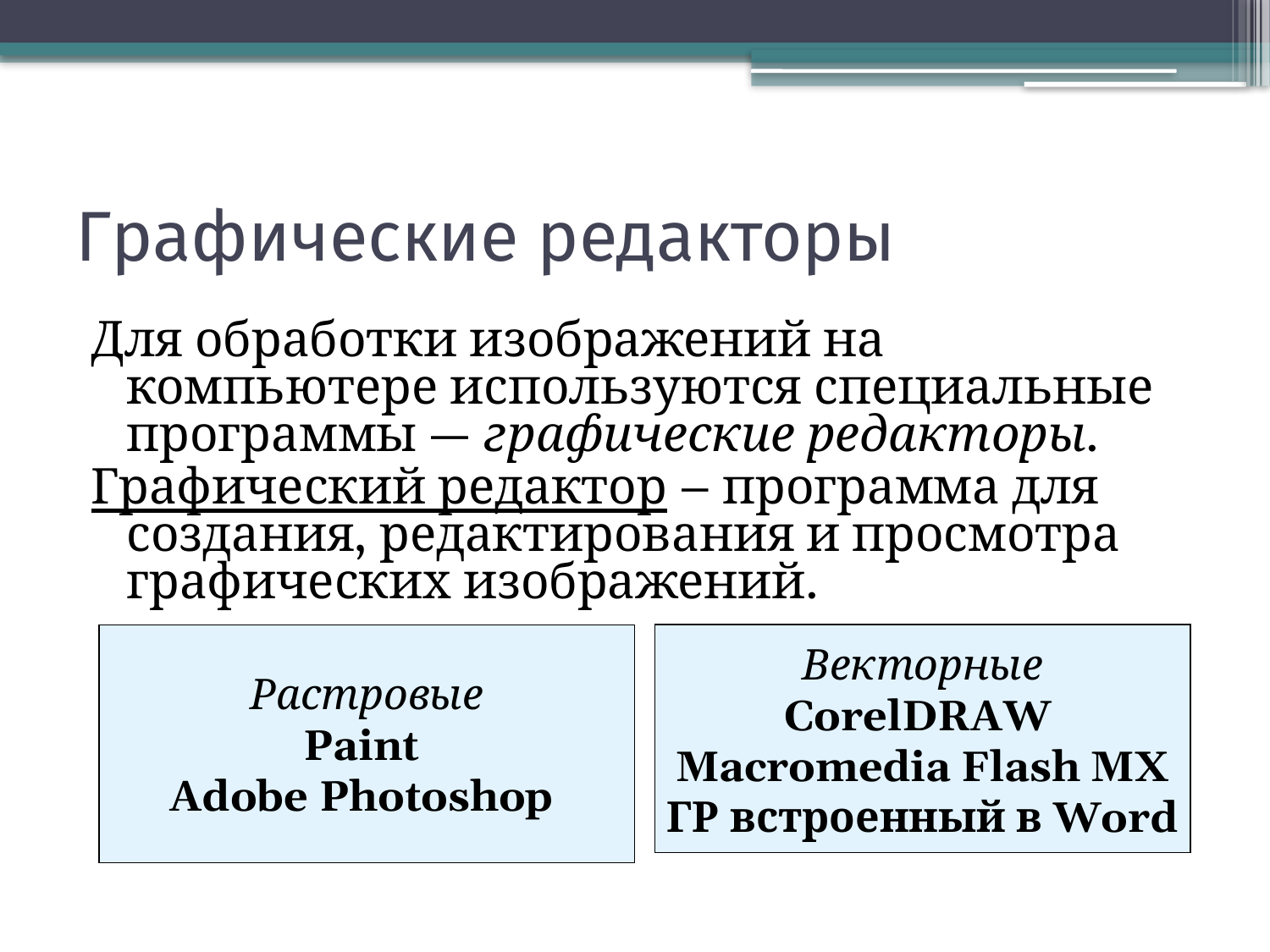

# Графические редакторы
Для обработки изображений на компьютере используют­ся специальные программы — графические редакторы.
Графический редактор – программа для создания, редактирования и просмотра графических изображений.

Растровые
Paint
Adobe Photoshop
Векторные
CorelDRAW
Macromedia Flash MX
ГР встроенный в Word